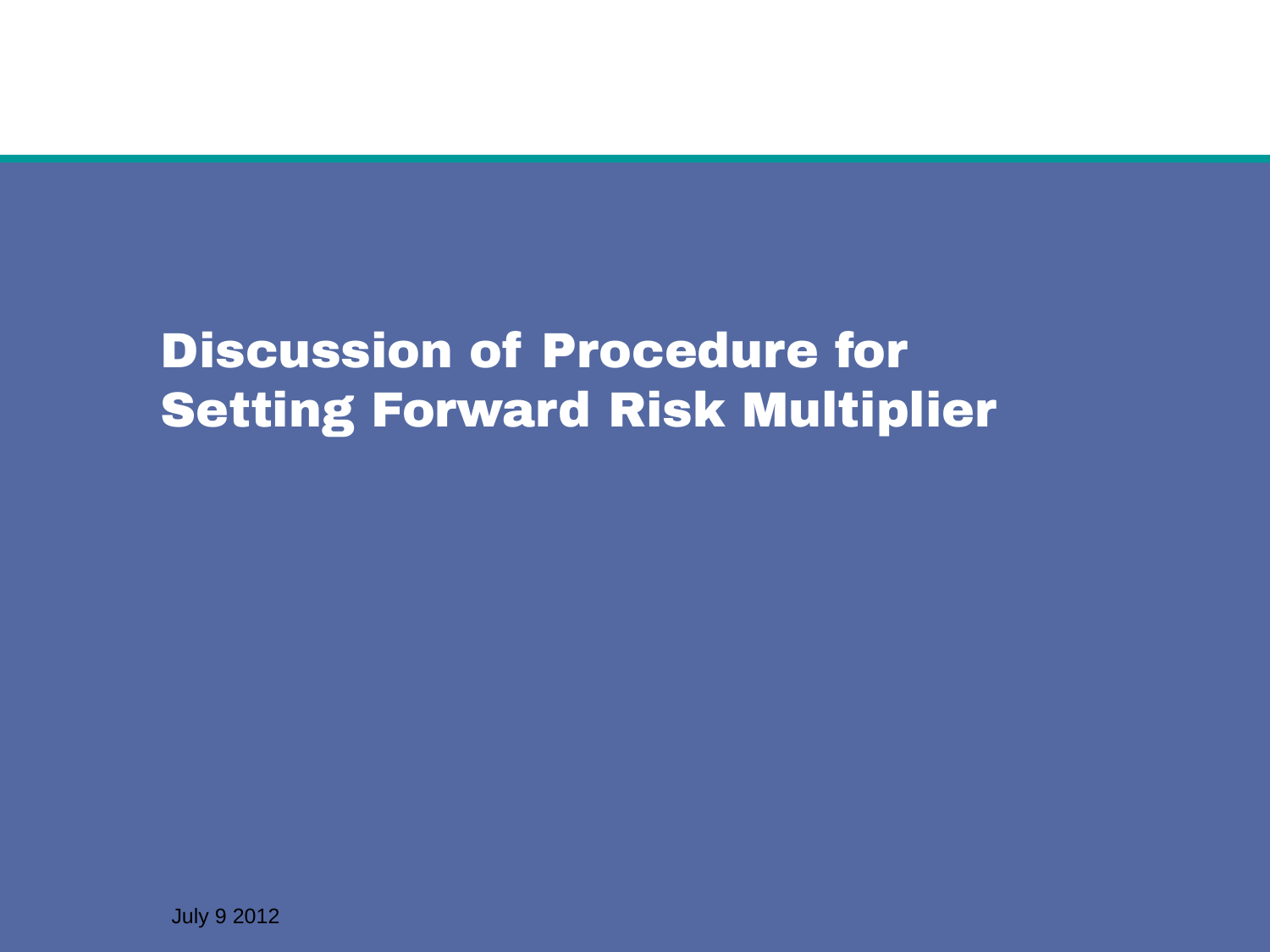

Discussion of Procedure for Setting Forward Risk Multiplier
July 9 2012
NPRR-459 Special TAC